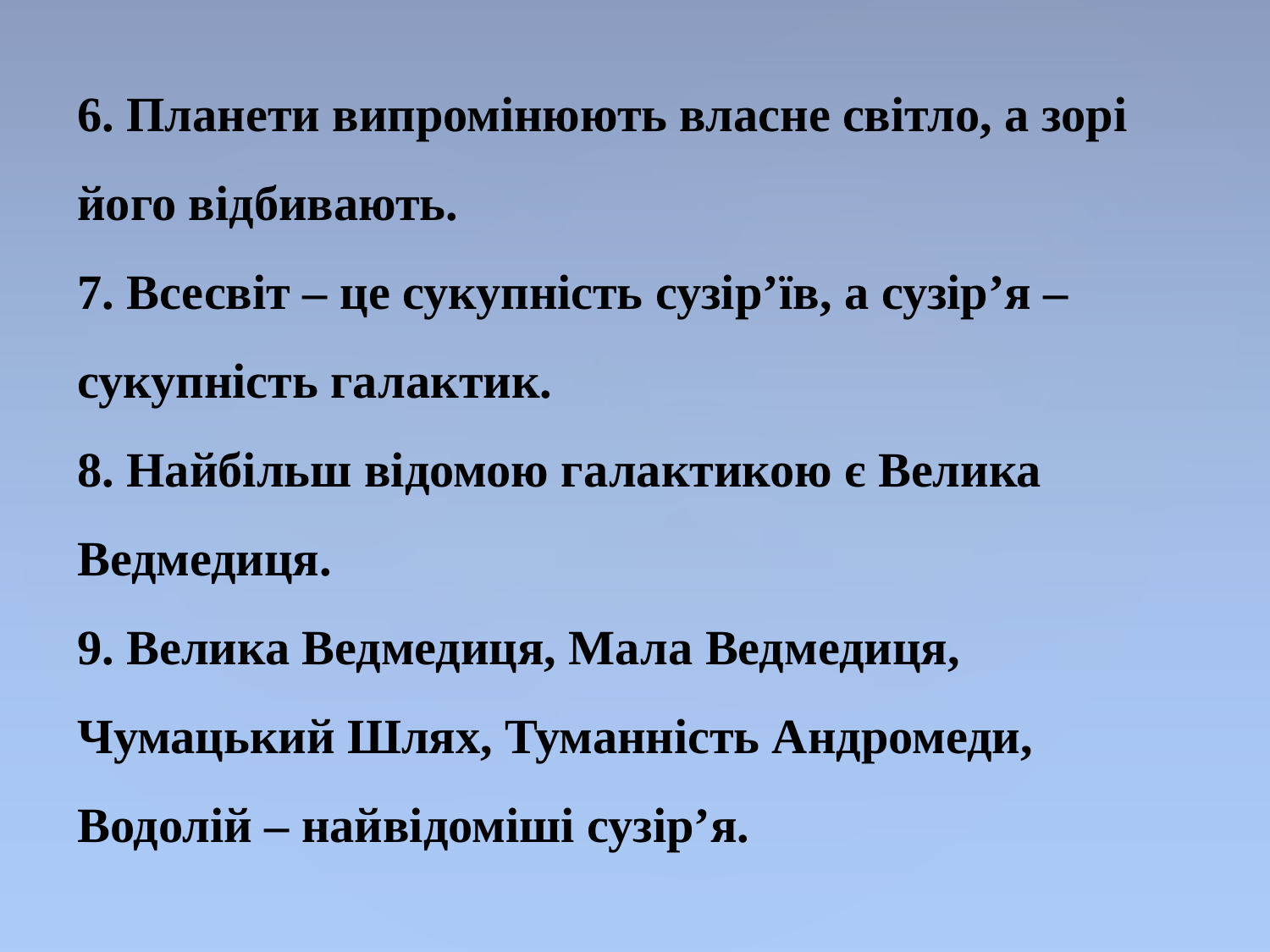

6. Планети випромінюють власне світло, а зорі його відбивають.
7. Всесвіт – це сукупність сузір’їв, а сузір’я – сукупність галактик.
8. Найбільш відомою галактикою є Велика Ведмедиця.
9. Велика Ведмедиця, Мала Ведмедиця, Чумацький Шлях, Туманність Андромеди, Водолій – найвідоміші сузір’я.